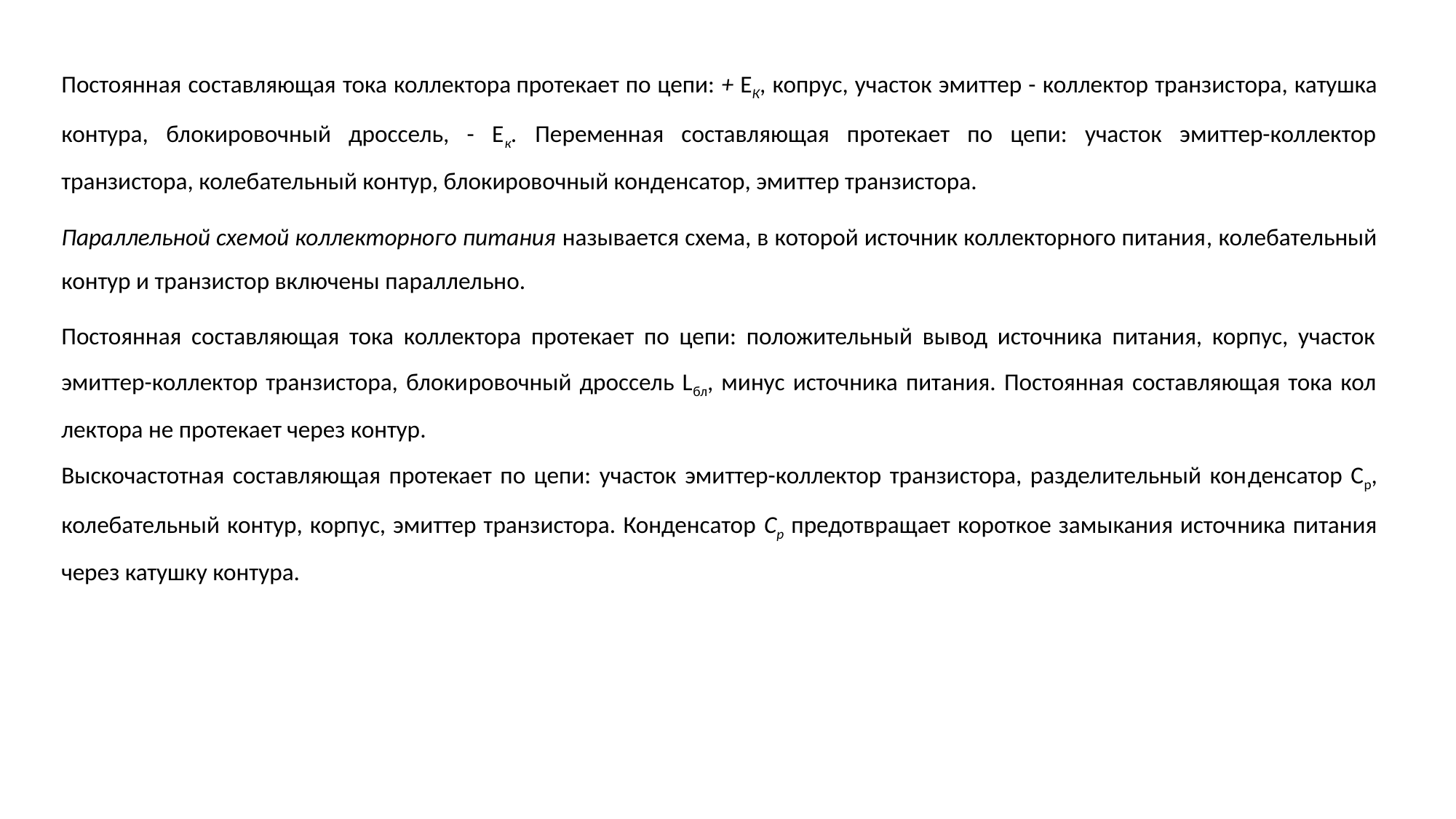

Постоянная составляющая тока коллектора протекает по цепи: + ЕК, копрус, участок эмиттер - коллектор транзис­тора, катушка контура, блокировочный дроссель, - Ек. Переменная составляющая протекает по цепи: участок эмиттер-коллектор транзистора, колебательный контур, блокировочный конденсатор, эмиттер транзистора.
Параллельной схемой коллекторного питания называется схема, в которой источник коллекторного питания, колебательный контур и транзис­тор включены параллельно.
Постоянная составляющая тока коллектора протекает по цепи: положительный вывод источника питания, корпус, участок эмиттер-коллектор транзистора, блоки­ровочный дроссель Lбл, минус источника питания. Постоянная составляющая тока кол­лектора не протекает через контур.
Выскочастотная составляющая протекает по цепи: участок эмиттер-коллектор транзистора, разделительный кон­денсатор Ср, колебательный контур, корпус, эмиттер транзистора. Конденсатор Ср предотвращает короткое замыкания источ­ника питания через катушку контура.